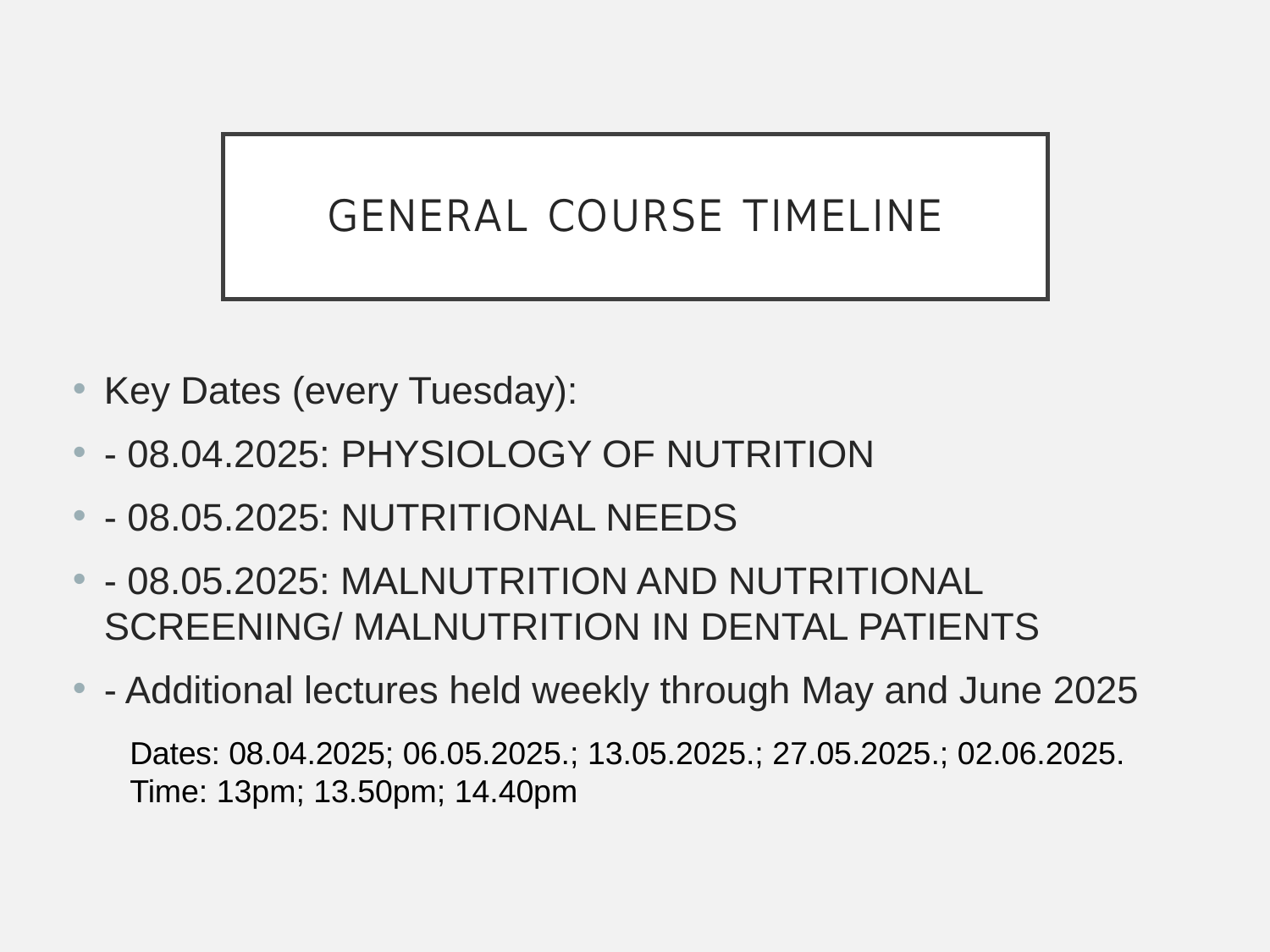

# General Course Timeline
Key Dates (every Tuesday):
- 08.04.2025: PHYSIOLOGY OF NUTRITION
- 08.05.2025: NUTRITIONAL NEEDS
- 08.05.2025: MALNUTRITION AND NUTRITIONAL SCREENING/ MALNUTRITION IN DENTAL PATIENTS
- Additional lectures held weekly through May and June 2025
Dates: 08.04.2025; 06.05.2025.; 13.05.2025.; 27.05.2025.; 02.06.2025.
Time: 13pm; 13.50pm; 14.40pm